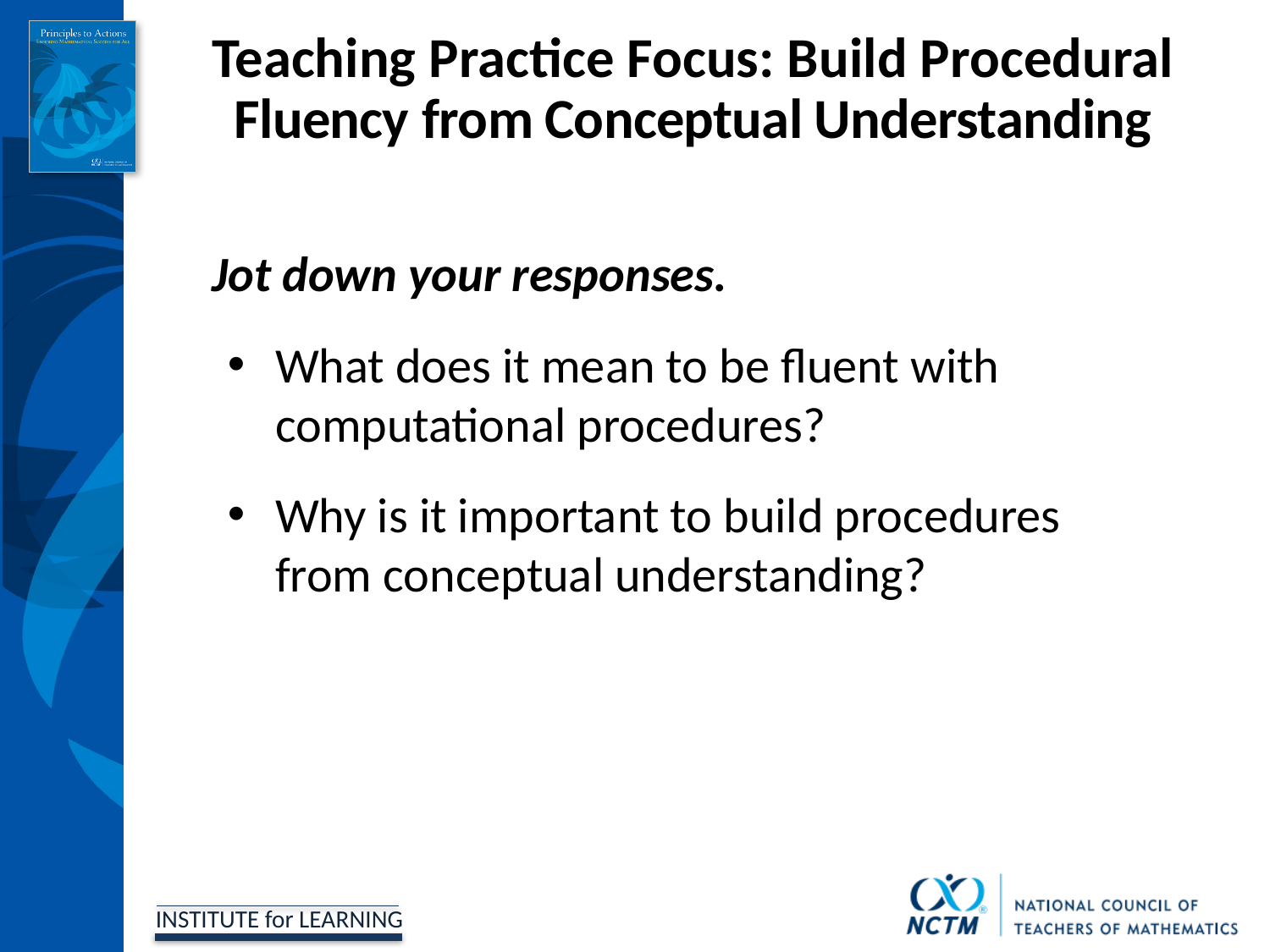

# Teaching Practice Focus: Build Procedural Fluency from Conceptual Understanding
Jot down your responses.
What does it mean to be fluent with computational procedures?
Why is it important to build procedures
from conceptual understanding?